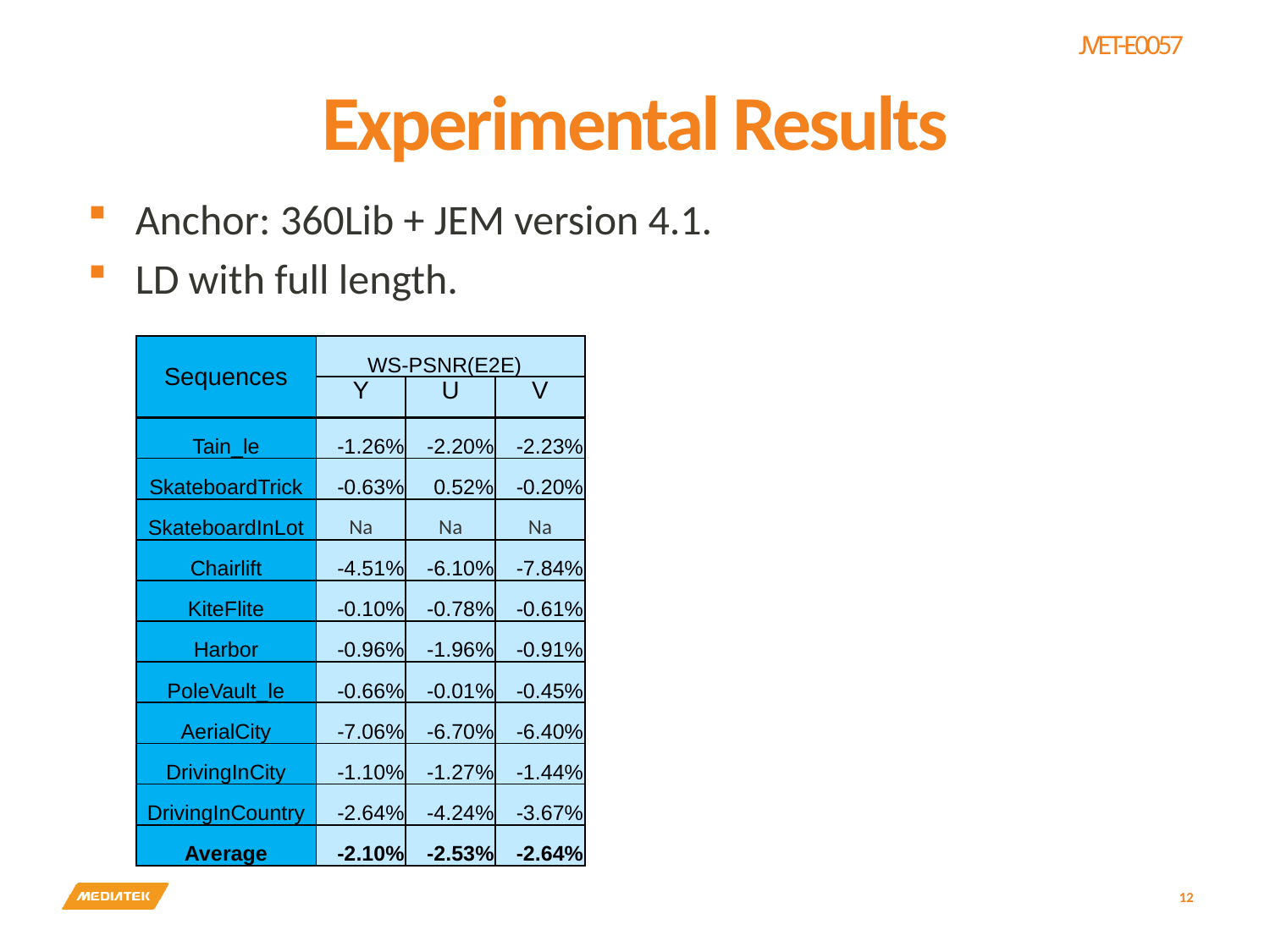

# Experimental Results
Anchor: 360Lib + JEM version 4.1.
LD with full length.
| Sequences | WS-PSNR(E2E) |  |  |
| --- | --- | --- | --- |
|  | Y | U | V |
| Tain\_le | -1.26% | -2.20% | -2.23% |
| SkateboardTrick | -0.63% | 0.52% | -0.20% |
| SkateboardInLot | Na | Na | Na |
| Chairlift | -4.51% | -6.10% | -7.84% |
| KiteFlite | -0.10% | -0.78% | -0.61% |
| Harbor | -0.96% | -1.96% | -0.91% |
| PoleVault\_le | -0.66% | -0.01% | -0.45% |
| AerialCity | -7.06% | -6.70% | -6.40% |
| DrivingInCity | -1.10% | -1.27% | -1.44% |
| DrivingInCountry | -2.64% | -4.24% | -3.67% |
| Average | -2.10% | -2.53% | -2.64% |
12